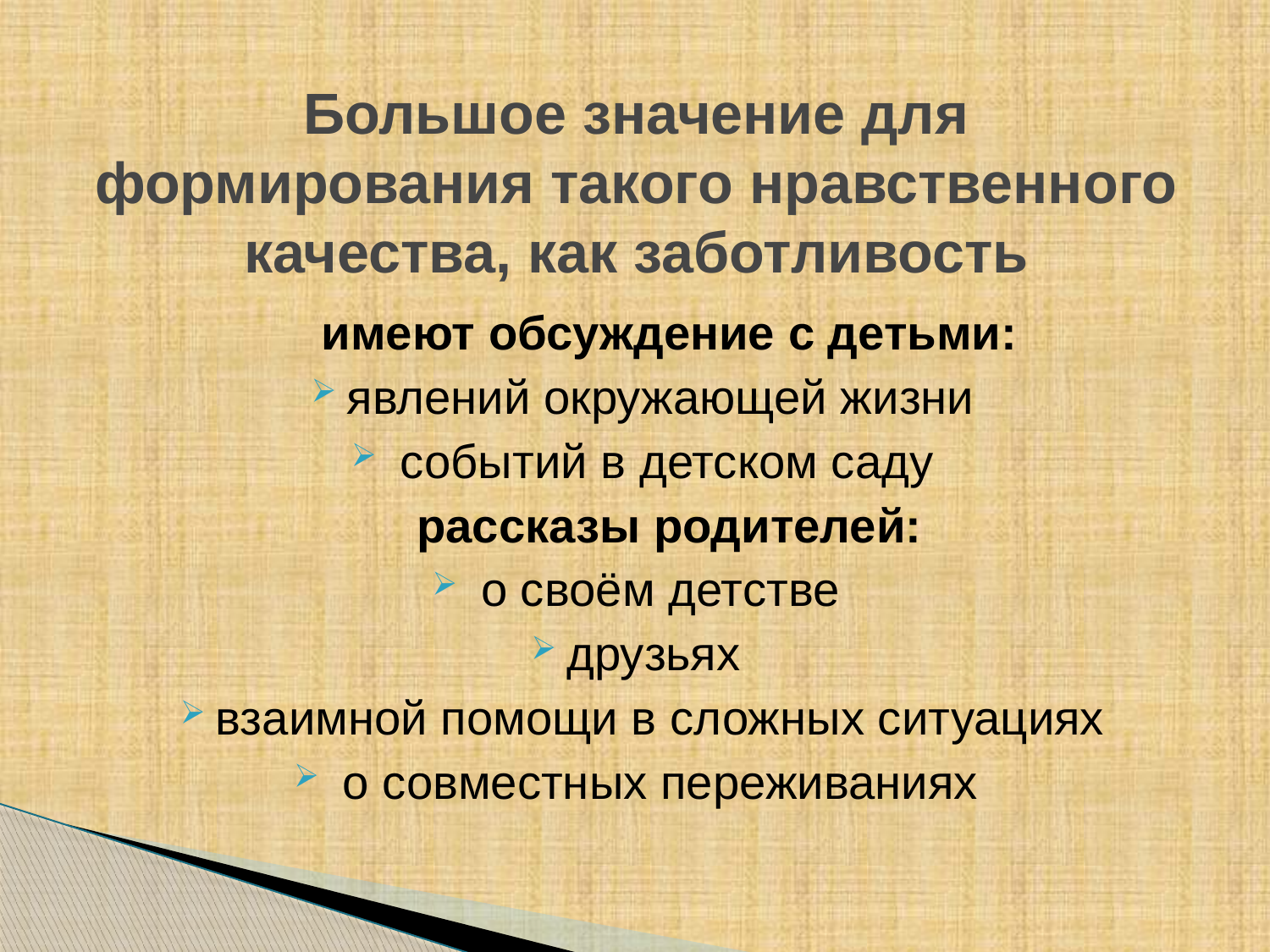

# Большое значение для формирования такого нравственного качества, как заботливость
    имеют обсуждение с детьми:
явлений окружающей жизни
 событий в детском саду
    рассказы родителей:
 о своём детстве
друзьях
взаимной помощи в сложных ситуациях
 о совместных переживаниях